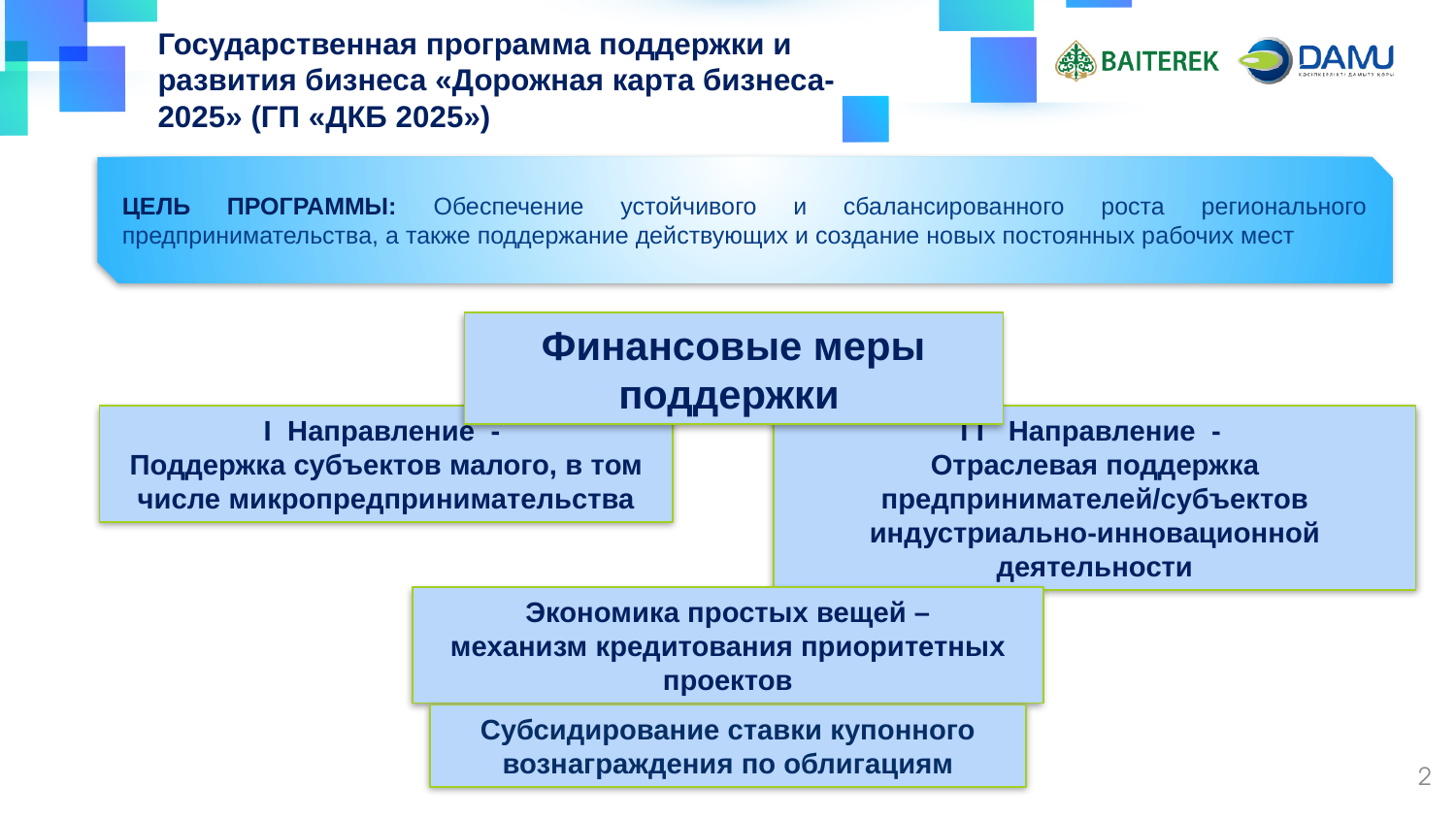

# Государственная программа поддержки и развития бизнеса «Дорожная карта бизнеса-2025» (ГП «ДКБ 2025»)
ЦЕЛЬ ПРОГРАММЫ: Обеспечение устойчивого и сбалансированного роста регионального предпринимательства, а также поддержание действующих и создание новых постоянных рабочих мест
Финансовые меры поддержки
I  Направление  -
Поддержка субъектов малого, в том числе микропредпринимательства
I I   Направление  -
Отраслевая поддержка предпринимателей/субъектов индустриально-инновационной деятельности
Экономика простых вещей –
механизм кредитования приоритетных проектов
Субсидирование ставки купонного вознаграждения по облигациям
2